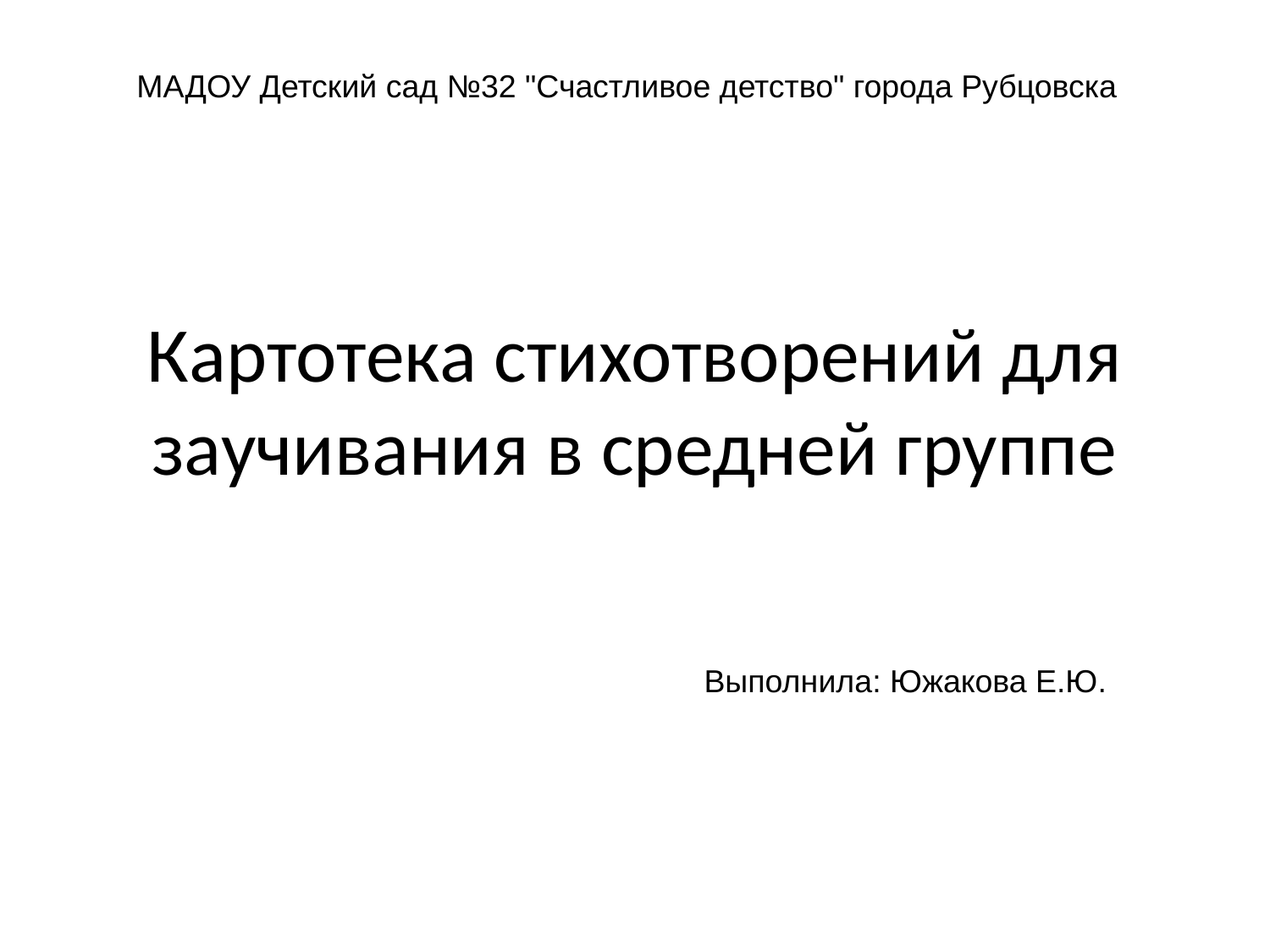

МАДОУ Детский сад №32 "Счастливое детство" города Рубцовска
# Картотека стихотворений для заучивания в средней группе
Выполнила: Южакова Е.Ю.